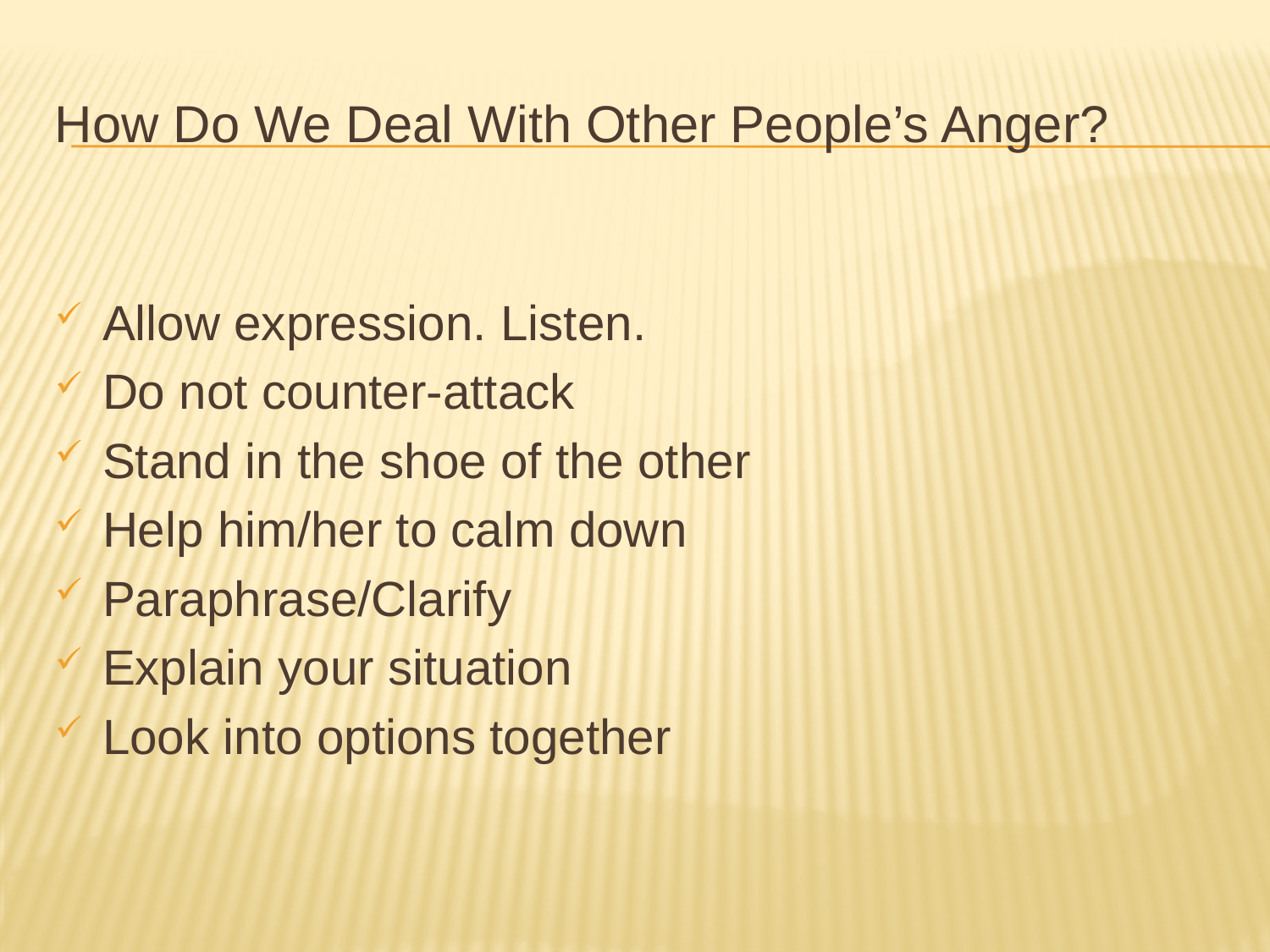

# How Do We Deal With Other People’s Anger?

Allow expression. Listen.
Do not counter-attack
Stand in the shoe of the other
Help him/her to calm down
Paraphrase/Clarify
Explain your situation
Look into options together